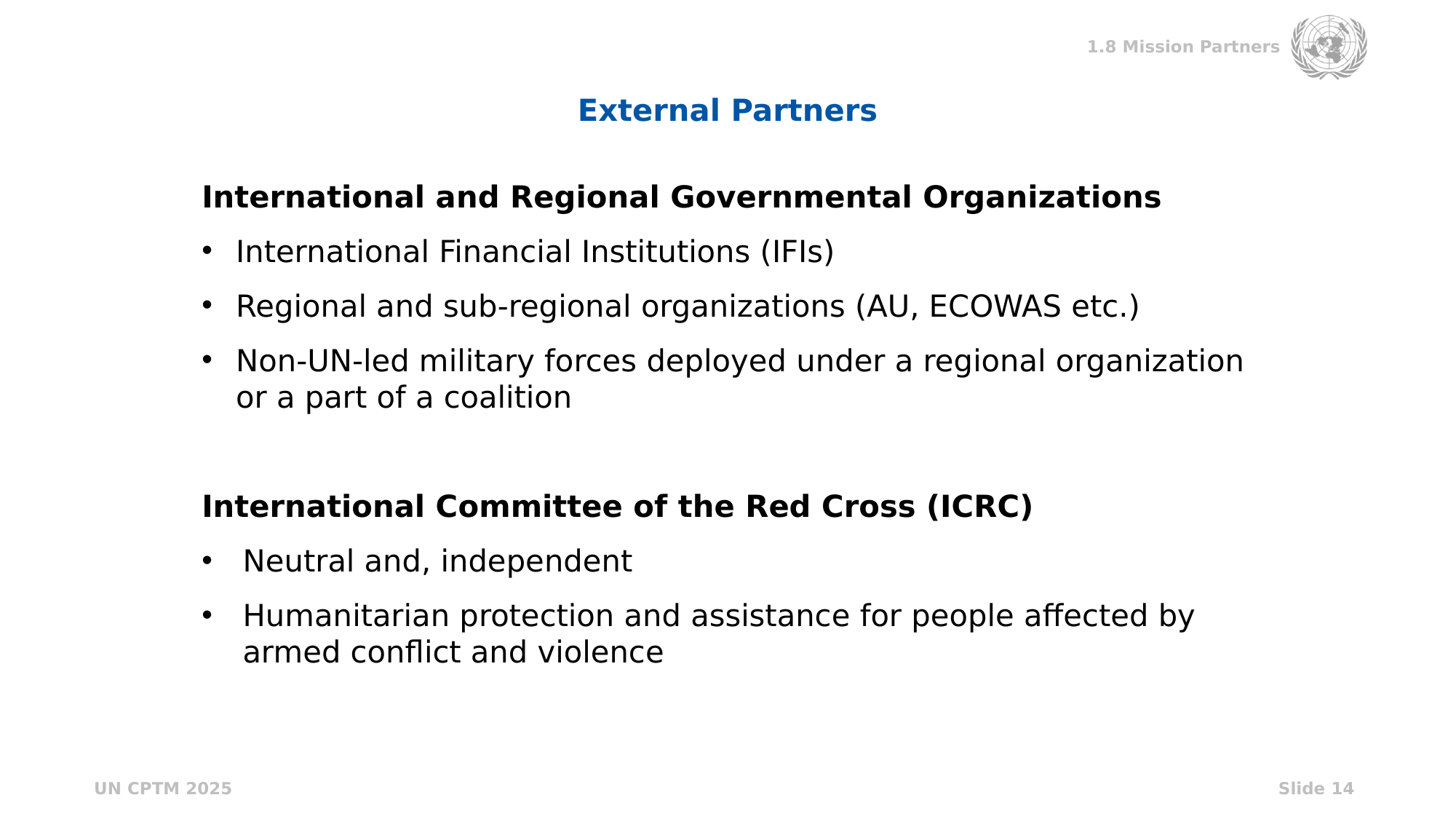

External Partners
International and Regional Governmental Organizations
International Financial Institutions (IFIs)
Regional and sub-regional organizations (AU, ECOWAS etc.)
Non-UN-led military forces deployed under a regional organization or a part of a coalition

International Committee of the Red Cross (ICRC)
Neutral and, independent
Humanitarian protection and assistance for people affected by armed conflict and violence